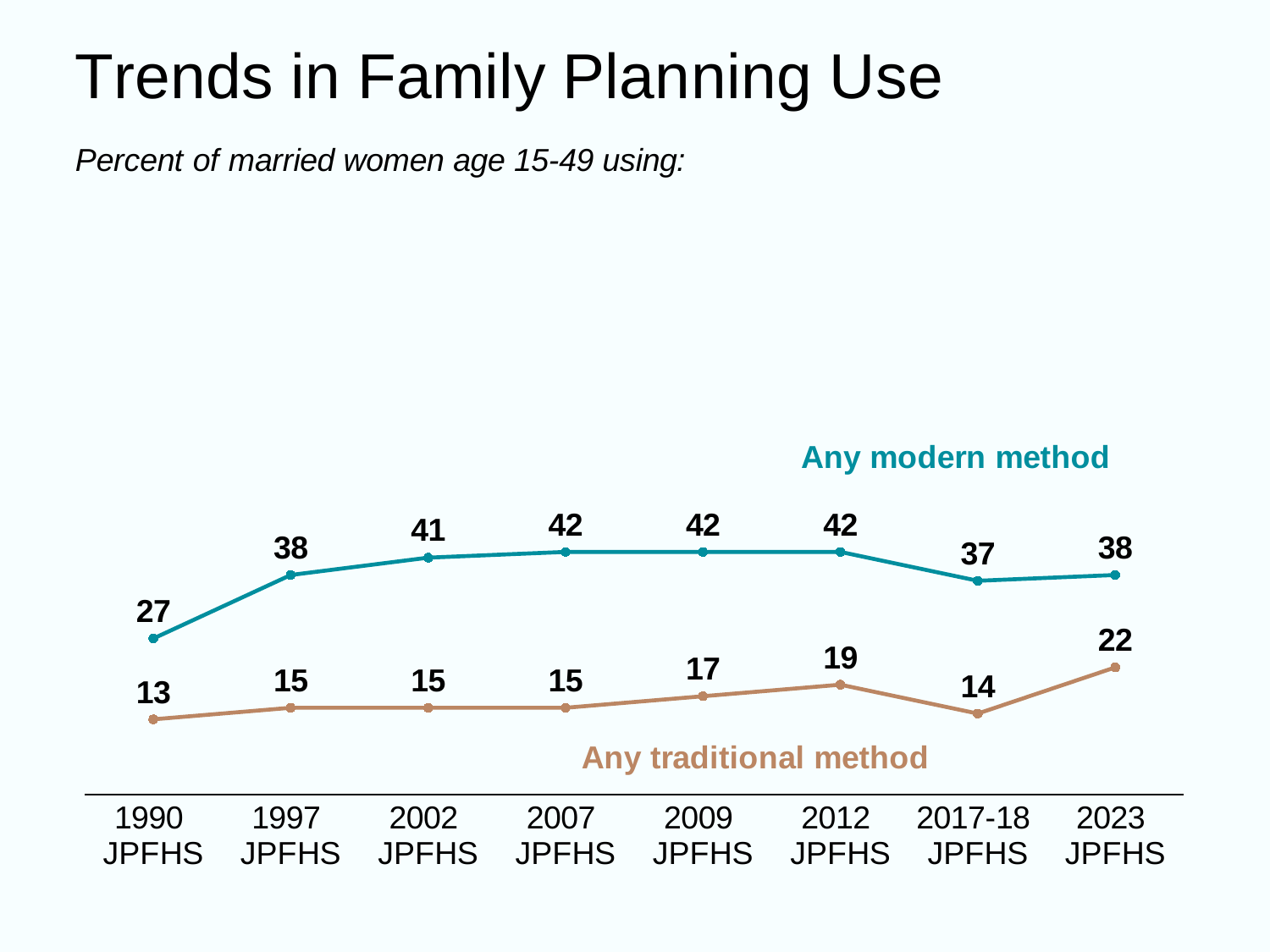

### Chart:

| Category | Any modern method | Any traditional method |
|---|---|---|
| 1990
JPFHS | 27.0 | 13.0 |
| 1997
JPFHS | 38.0 | 15.0 |
| 2002
JPFHS | 41.0 | 15.0 |
| 2007
JPFHS | 42.0 | 15.0 |
| 2009
JPFHS | 42.0 | 17.0 |
| 2012
JPFHS | 42.0 | 19.0 |
| 2017-18
JPFHS | 37.0 | 14.0 |
| 2023
JPFHS | 38.0 | 22.0 |